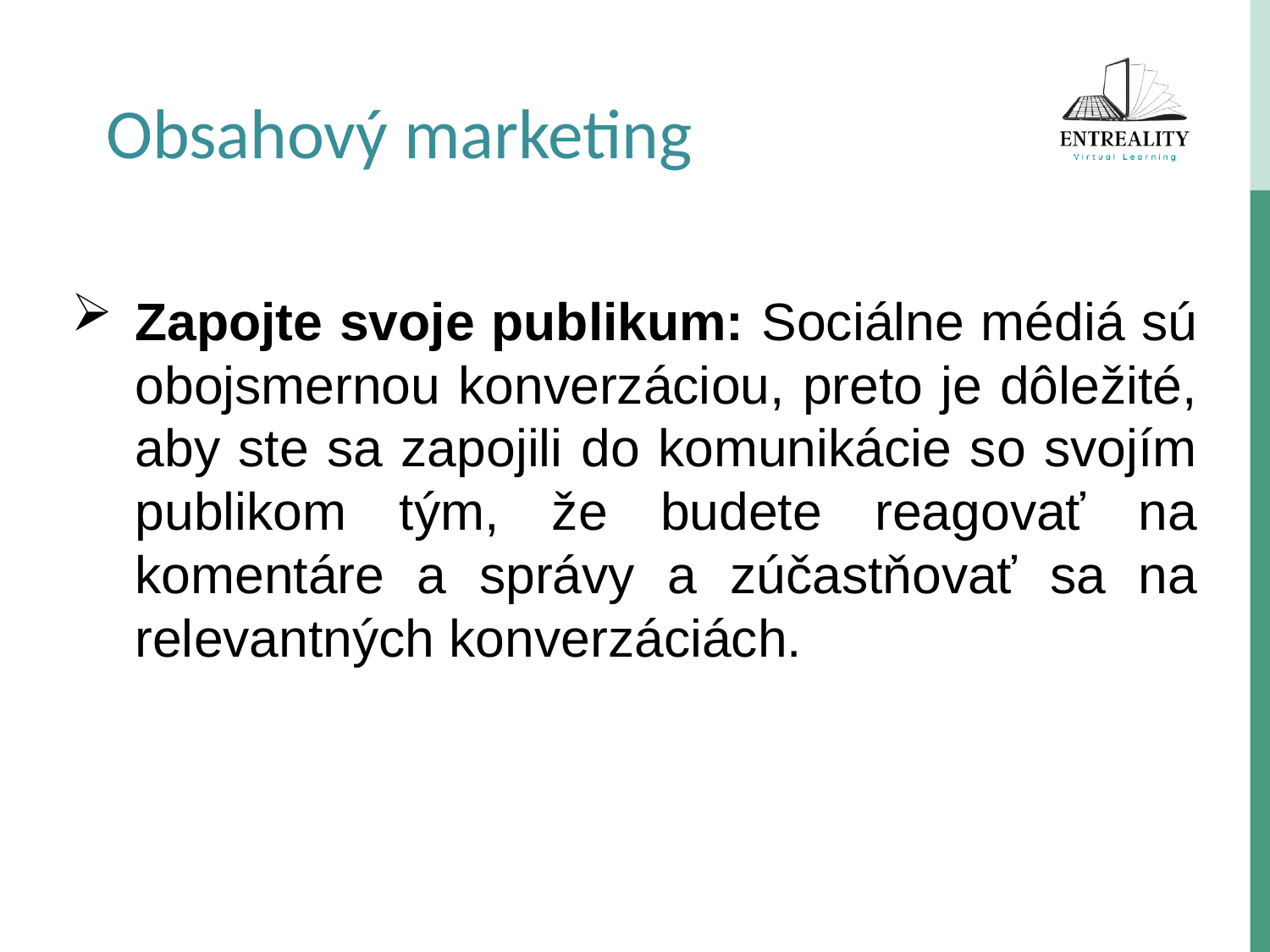

Obsahový marketing

Zapojte svoje publikum: Sociálne médiá sú obojsmernou konverzáciou, preto je dôležité, aby ste sa zapojili do komunikácie so svojím publikom tým, že budete reagovať na komentáre a správy a zúčastňovať sa na relevantných konverzáciách.